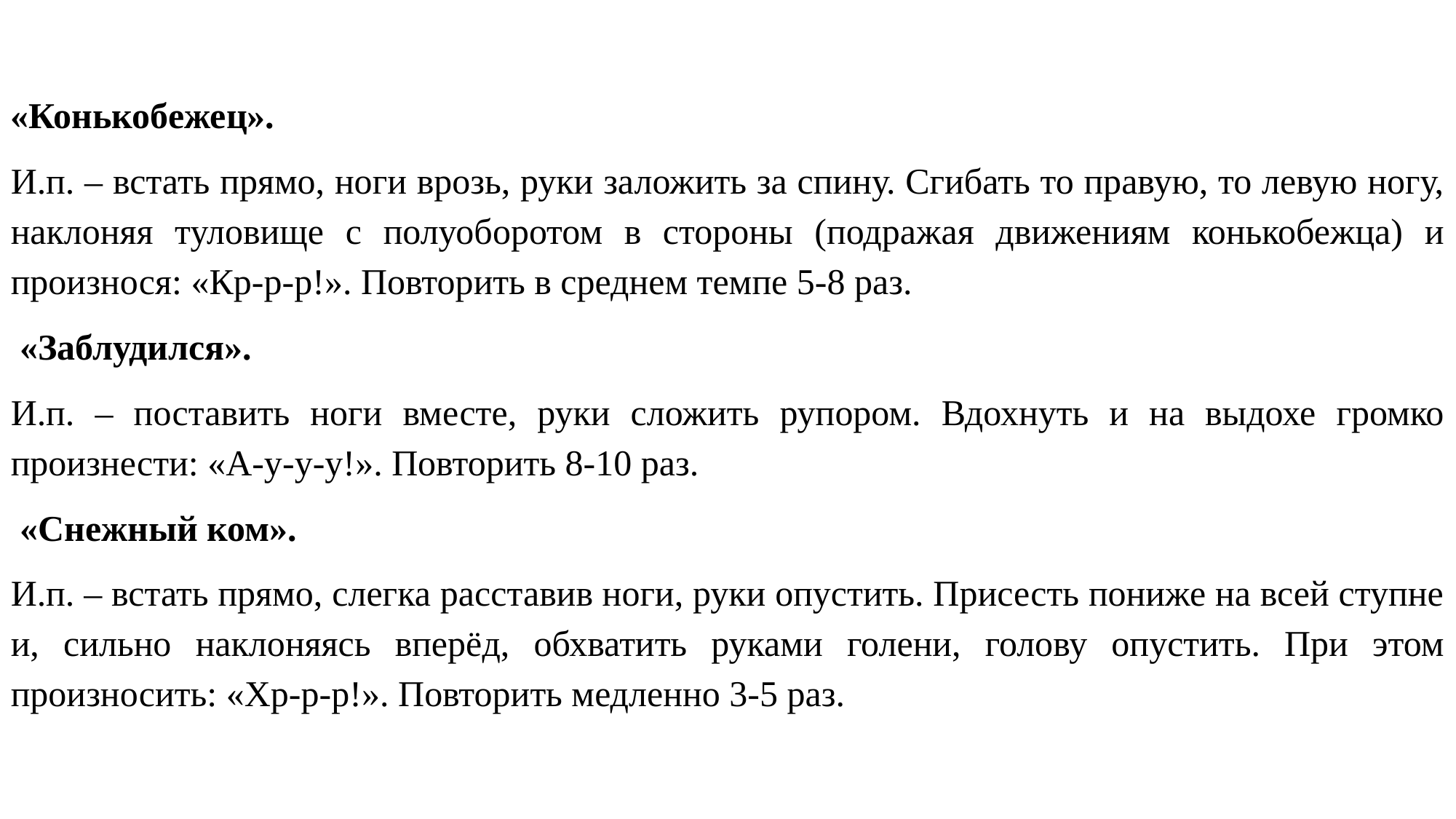

«Конькобежец».
И.п. – встать прямо, ноги врозь, руки заложить за спину. Сгибать то правую, то левую ногу, наклоняя туловище с полуоборотом в стороны (подражая движениям конькобежца) и произнося: «Кр-р-р!». Повторить в среднем темпе 5-8 раз.
 «Заблудился».
И.п. – поставить ноги вместе, руки сложить рупором. Вдохнуть и на выдохе громко произнести: «А-у-у-у!». Повторить 8-10 раз.
 «Снежный ком».
И.п. – встать прямо, слегка расставив ноги, руки опустить. Присесть пониже на всей ступне и, сильно наклоняясь вперёд, обхватить руками голени, голову опустить. При этом произносить: «Хр-р-р!». Повторить медленно 3-5 раз.